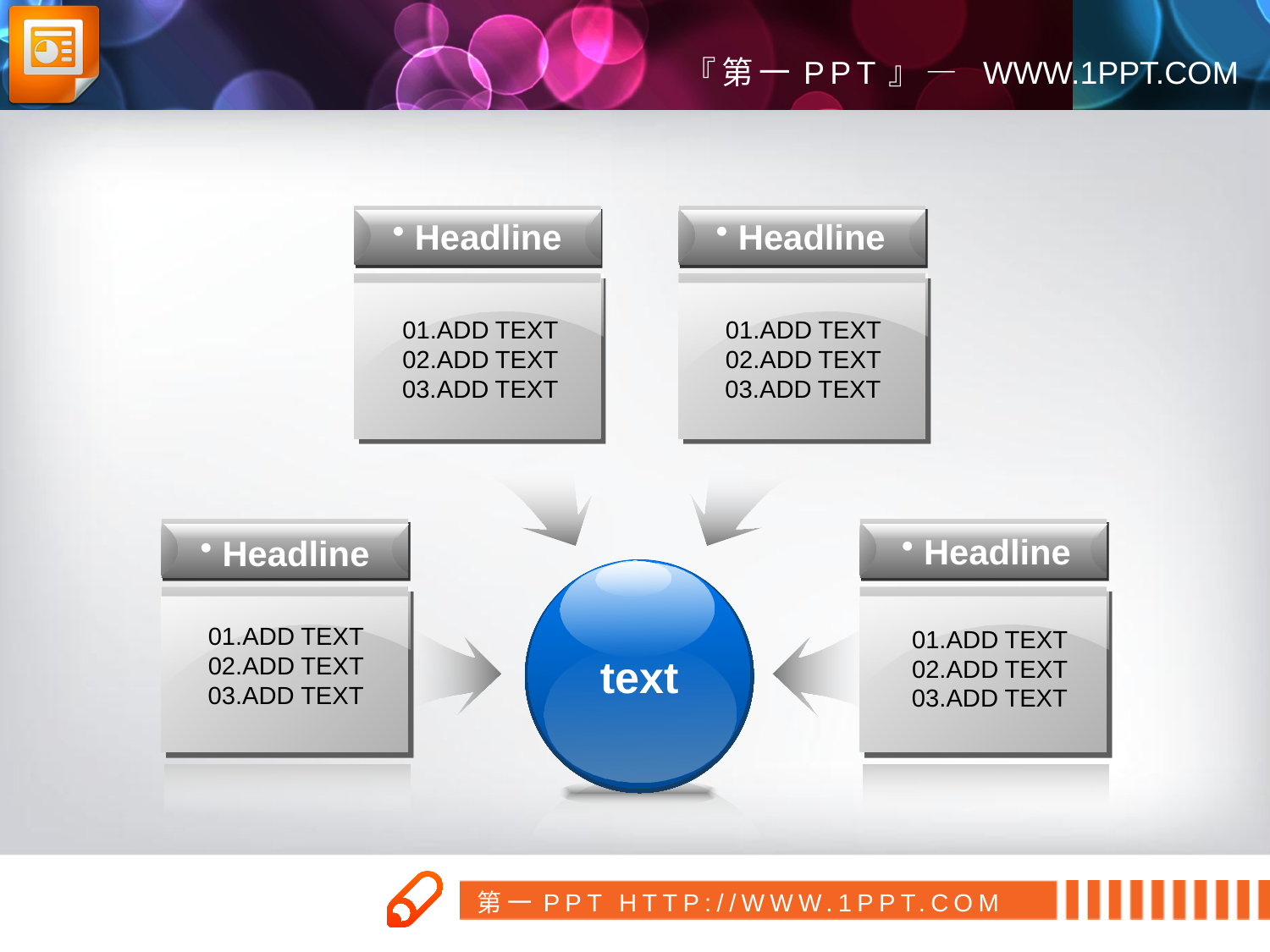

Headline
 Headline
01.ADD TEXT 02.ADD TEXT 03.ADD TEXT
01.ADD TEXT 02.ADD TEXT 03.ADD TEXT
 Headline
 Headline
01.ADD TEXT 02.ADD TEXT 03.ADD TEXT
01.ADD TEXT 02.ADD TEXT 03.ADD TEXT
text